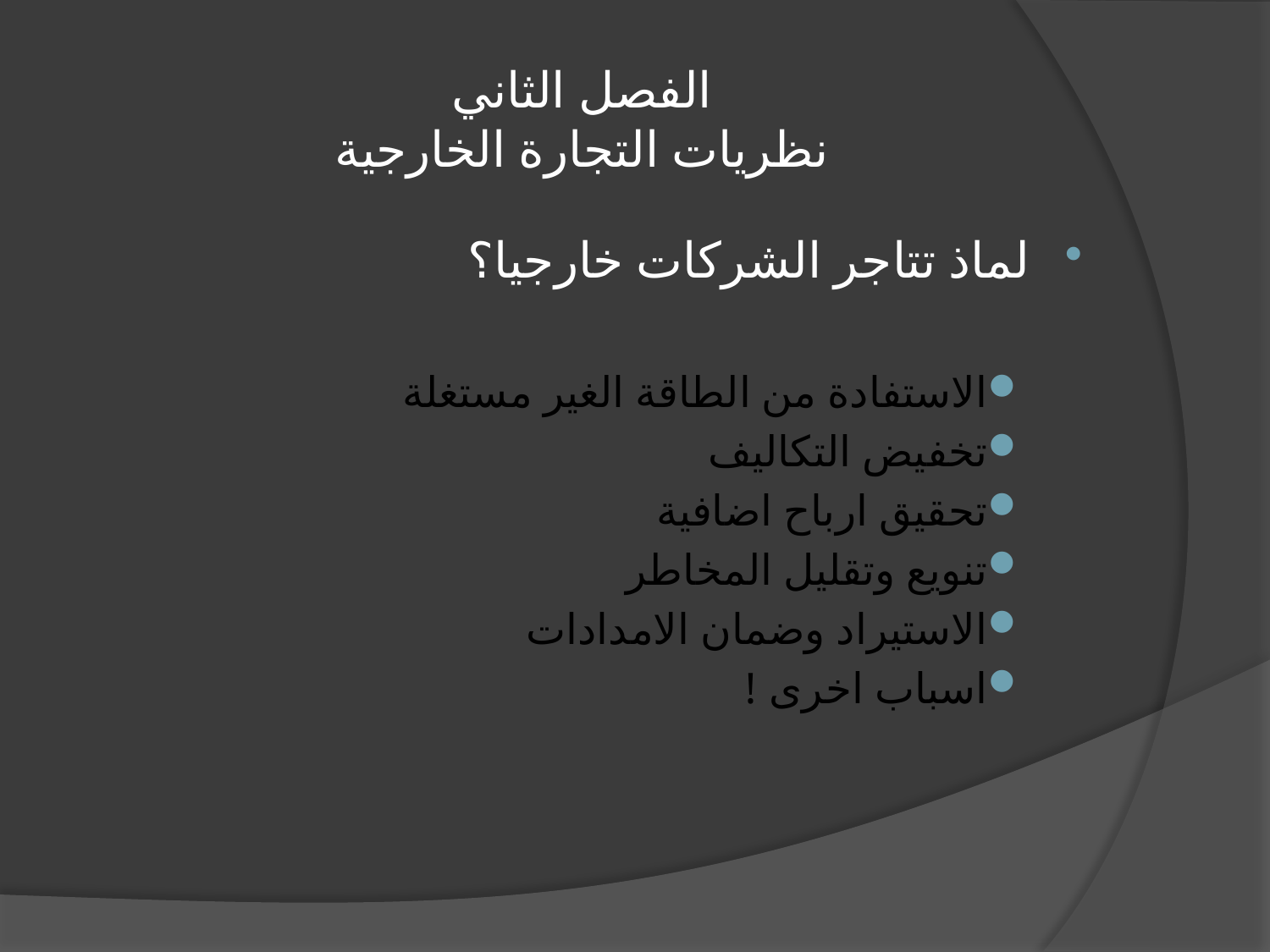

# الفصل الثاني نظريات التجارة الخارجية
لماذ تتاجر الشركات خارجيا؟

الاستفادة من الطاقة الغير مستغلة
تخفيض التكاليف
تحقيق ارباح اضافية
تنويع وتقليل المخاطر
الاستيراد وضمان الامدادات
اسباب اخرى !